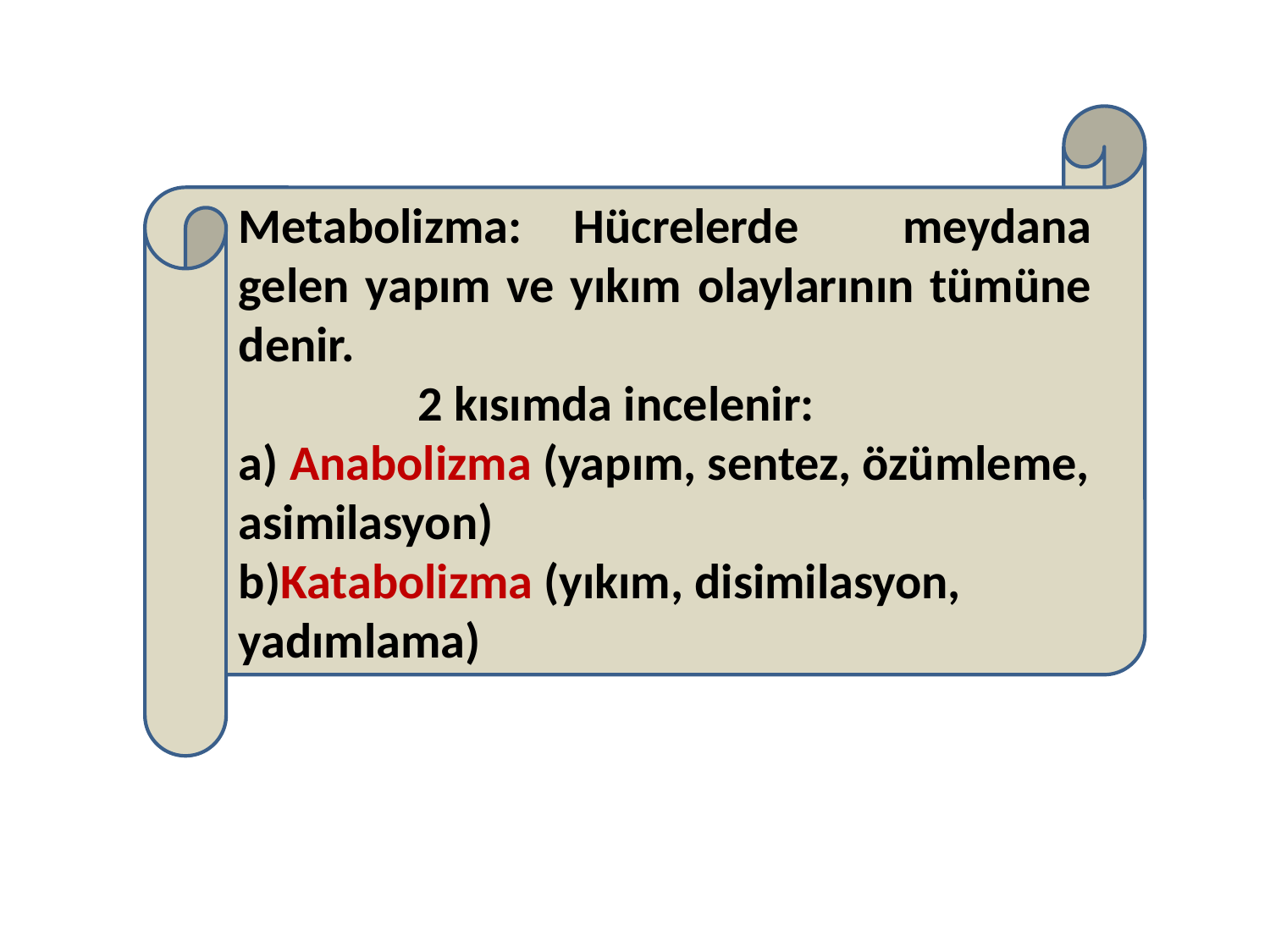

#
Metabolizma: Hücrelerde  meydana gelen yapım ve yıkım olaylarının tümüne denir.
                2 kısımda incelenir:
a) Anabolizma (yapım, sentez, özümleme, asimilasyon)
b)Katabolizma (yıkım, disimilasyon, yadımlama)